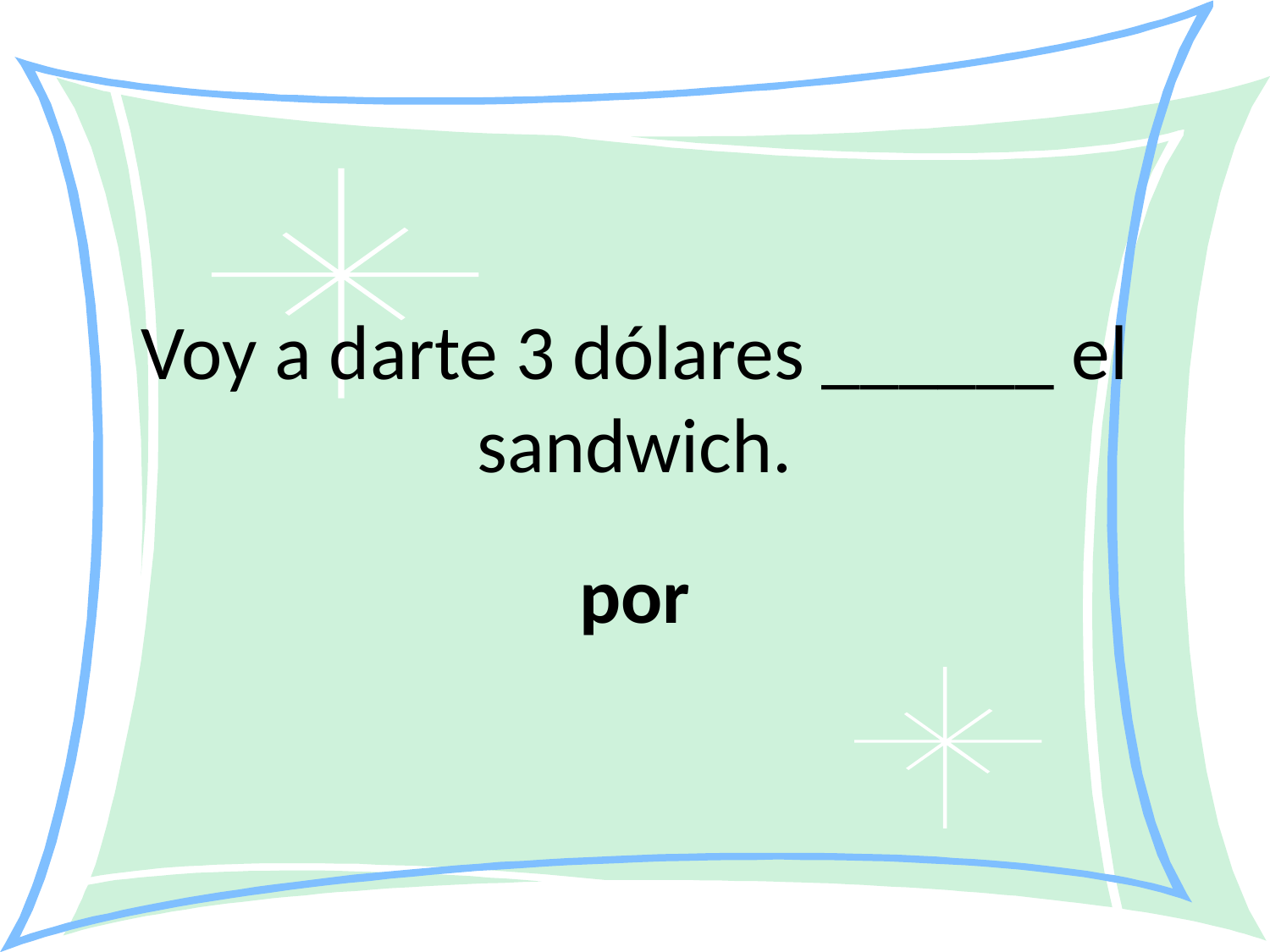

Voy a darte 3 dólares ______ el sandwich.
por